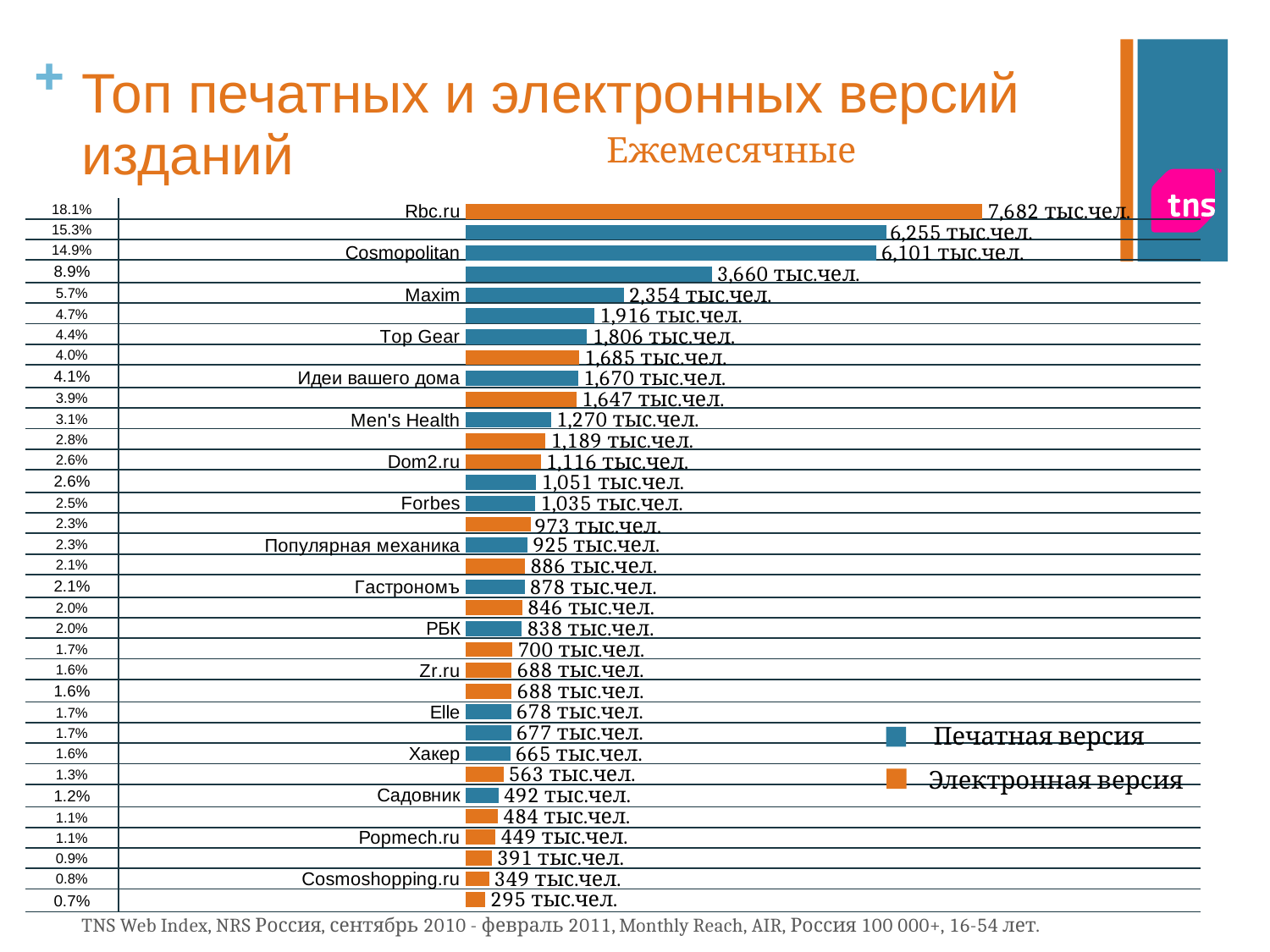

# Топ печатных и электронных версий изданий
Ежемесячные

### Chart

| Category | Столбец2 |
|---|---|
| Rbc.ru | 7681.6 |
| За рулем | 6254.6 |
| Cosmopolitan | 6101.4 |
| Вокруг света | 3659.8 |
| Maxim | 2354.2 |
| Домашний очаг | 1915.8 |
| Top Gear | 1806.3 |
| Cosmo.ru | 1684.5 |
| Идеи вашего дома | 1669.8 |
| Forbes.ru | 1647.3 |
| Men's Health | 1270.4 |
| Topgearrussia.ru | 1189.2 |
| Dom2.ru | 1116.4 |
| Дом-2 | 1050.7 |
| Forbes | 1035.2 |
| Xakep.ru | 972.7 |
| Популярная механика | 925.1 |
| Maximonline.ru | 885.9 |
| Гастрономъ | 877.5 |
| Gastronom.ru | 846.1 |
| РБК | 838.1 |
| Mhealth.ru | 700.0 |
| Zr.ru | 688.3 |
| Elle.ru | 687.6 |
| Elle | 678.3 |
| Cosmopolitan Shopping | 677.0 |
| Хакер | 665.1 |
| Vokrugsveta.ru | 563.0 |
| Садовник | 492.1 |
| Goodhouse.ru | 483.8 |
| Popmech.ru | 448.7 |
| Supersadovnik.ru | 390.9 |
| Cosmoshopping.ru | 349.0 |
| Ivd.ru | 295.3 |
| 18.1% |  |
| --- | --- |
| 15.3% |  |
| 14.9% |  |
| 8.9% |  |
| 5.7% |  |
| 4.7% |  |
| 4.4% |  |
| 4.0% |  |
| 4.1% |  |
| 3.9% |  |
| 3.1% |  |
| 2.8% |  |
| 2.6% |  |
| 2.6% |  |
| 2.5% |  |
| 2.3% |  |
| 2.3% |  |
| 2.1% |  |
| 2.1% |  |
| 2.0% |  |
| 2.0% |  |
| 1.7% |  |
| 1.6% |  |
| 1.6% |  |
| 1.7% |  |
| 1.7% |  |
| 1.6% |  |
| 1.3% |  |
| 1.2% |  |
| 1.1% |  |
| 1.1% |  |
| 0.9% |  |
| 0.8% |  |
| 0.7% |  |
Печатная версия

Электронная версия

TNS Web Index, NRS Россия, сентябрь 2010 - февраль 2011, Monthly Reach, AIR, Россия 100 000+, 16-54 лет.